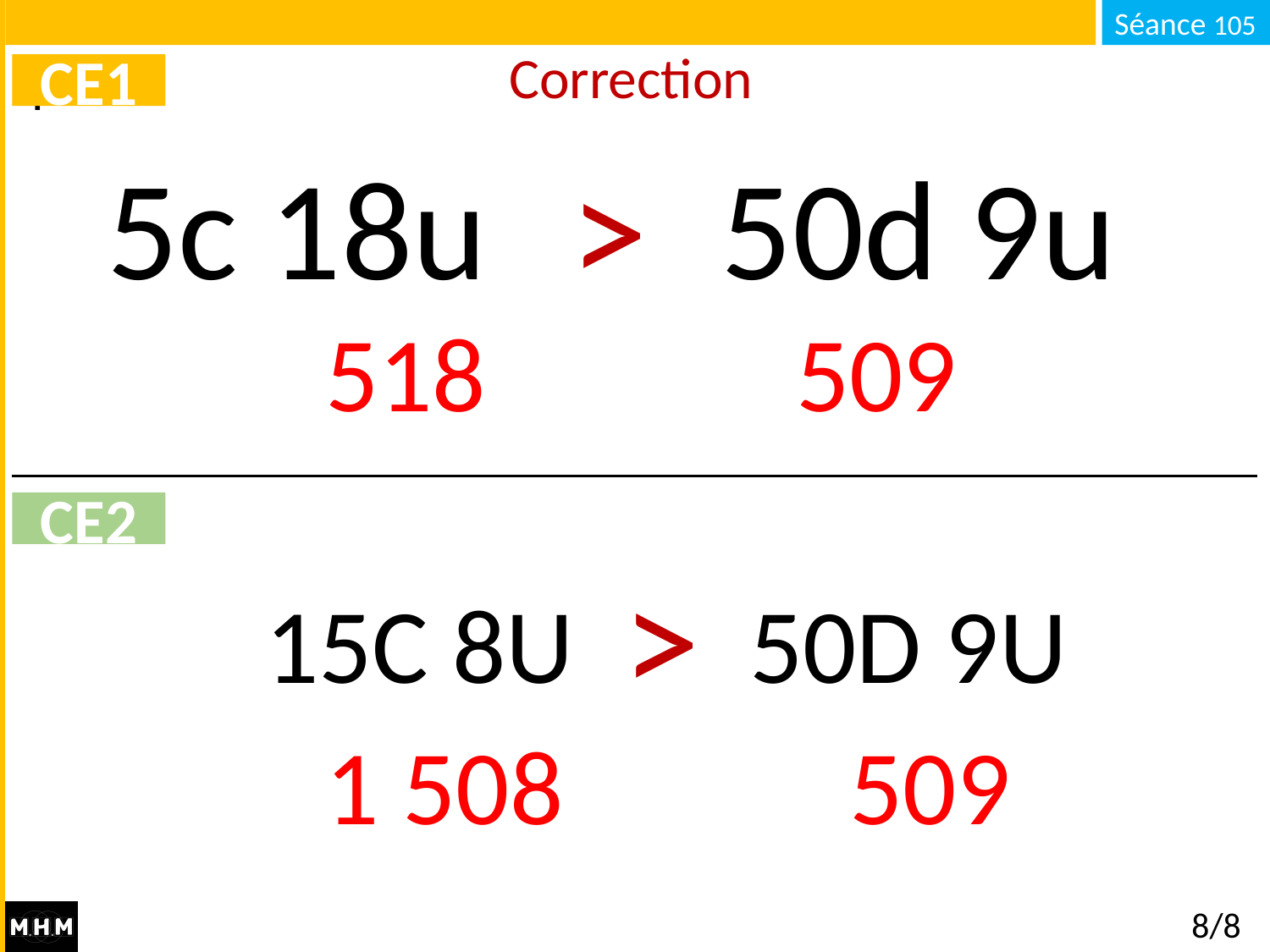

# Correction
CE1
>
5c 18u . . . 50d 9u
518             509
CE2
>
15C 8U . . . 50D 9U
1 508            509
8/8